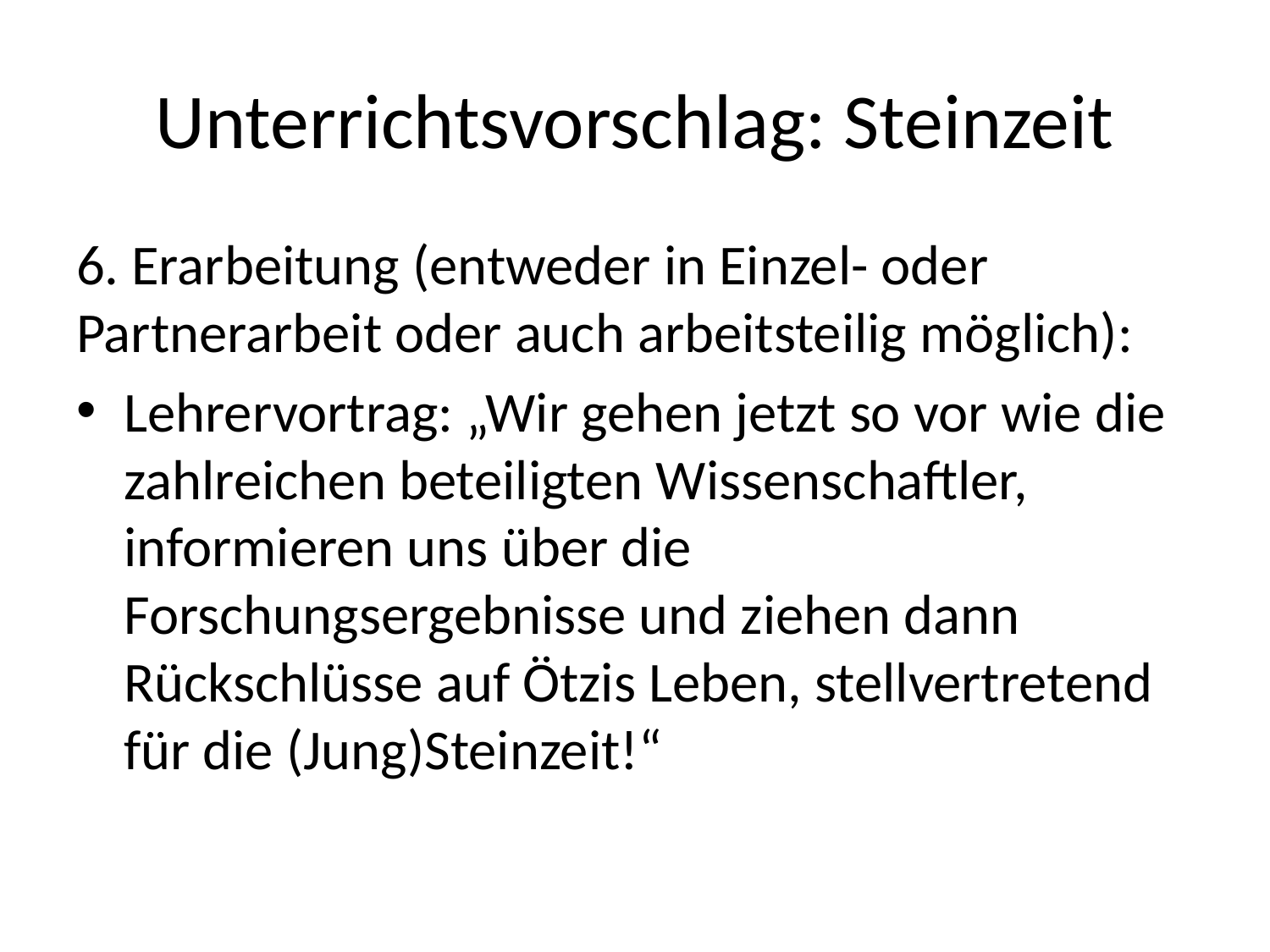

# Unterrichtsvorschlag: Steinzeit
6. Erarbeitung (entweder in Einzel- oder Partnerarbeit oder auch arbeitsteilig möglich):
Lehrervortrag: „Wir gehen jetzt so vor wie die zahlreichen beteiligten Wissenschaftler, informieren uns über die Forschungsergebnisse und ziehen dann Rückschlüsse auf Ötzis Leben, stellvertretend für die (Jung)Steinzeit!“